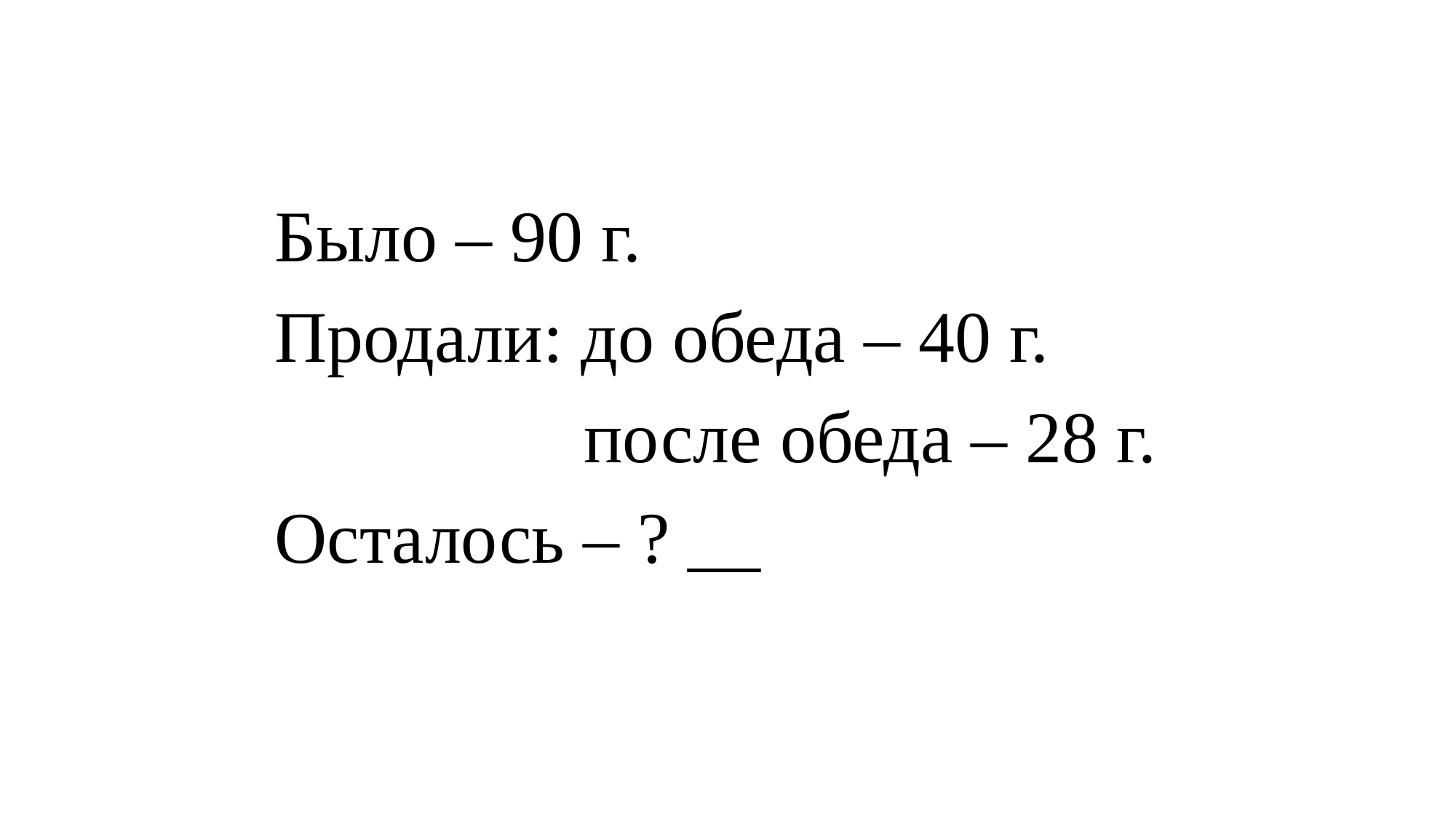

Было – 90 г.
Продали: до обеда – 40 г.
                 после обеда – 28 г.
Осталось – ? __